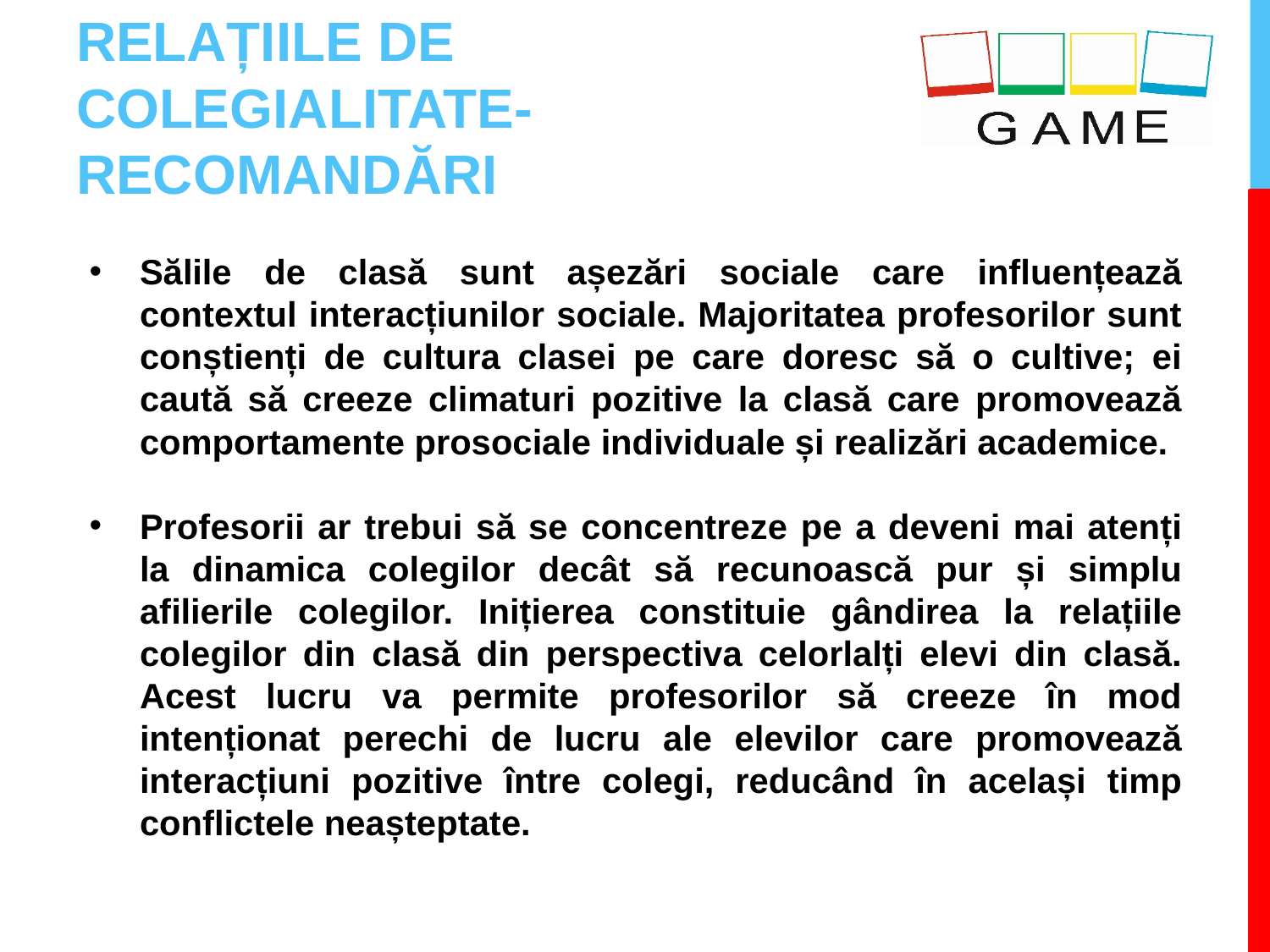

# RELAȚIILE DE COLEGIALITATE- RECOMANDĂRI
Sălile de clasă sunt așezări sociale care influențează contextul interacțiunilor sociale. Majoritatea profesorilor sunt conștienți de cultura clasei pe care doresc să o cultive; ei caută să creeze climaturi pozitive la clasă care promovează comportamente prosociale individuale și realizări academice.

Profesorii ar trebui să se concentreze pe a deveni mai atenți la dinamica colegilor decât să recunoască pur și simplu afilierile colegilor. Inițierea constituie gândirea la relațiile colegilor din clasă din perspectiva celorlalți elevi din clasă. Acest lucru va permite profesorilor să creeze în mod intenționat perechi de lucru ale elevilor care promovează interacțiuni pozitive între colegi, reducând în același timp conflictele neașteptate.